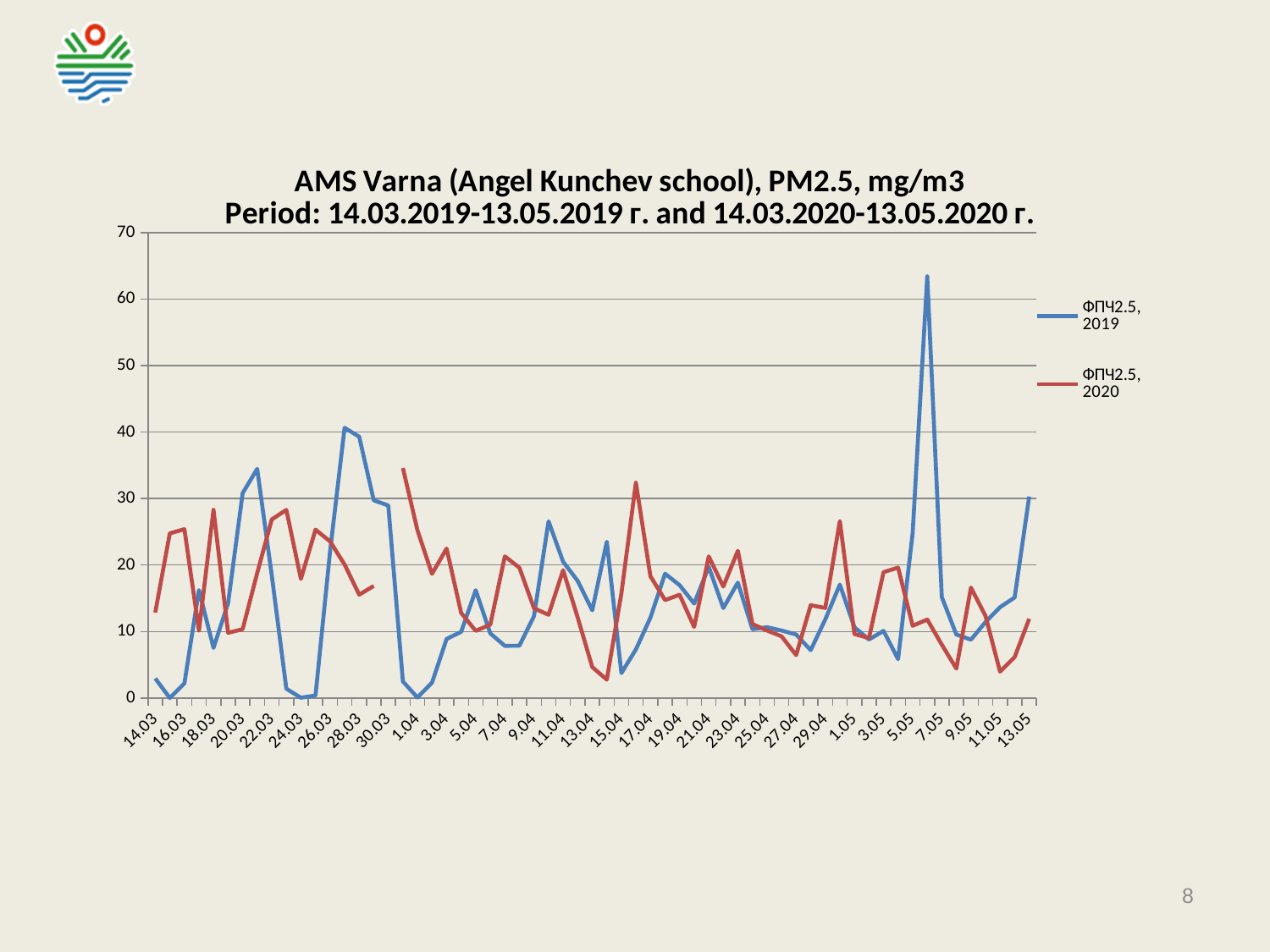

### Chart: AMS Varna (Angel Kunchev school), PM2.5, mg/m3
Period: 14.03.2019-13.05.2019 г. and 14.03.2020-13.05.2020 г.

| Category | ФПЧ2.5, 2019 | ФПЧ2.5, 2020 |
|---|---|---|
| 14.03 | 2.9518656730651855 | 12.848723411560059 |
| 15.03 | 0.002332499949261546 | 24.759227752685547 |
| 16.03 | 2.2008273601531982 | 25.39467430114746 |
| 17.03 | 16.221269607543945 | 10.151102066040039 |
| 18.03 | 7.5376176834106445 | 28.299192428588867 |
| 19.03 | 14.26533317565918 | 9.803837776184082 |
| 20.03 | 30.799434661865234 | 10.34416389465332 |
| 21.03 | 34.46783447265625 | 18.782550811767578 |
| 22.03 | 18.419710159301758 | 26.857582092285156 |
| 23.03 | 1.393934965133667 | 28.289398193359375 |
| 24.03 | 0.04416149854660034 | 17.905670166015625 |
| 25.03 | 0.378221720457077 | 25.3184871673584 |
| 26.03 | 22.016727447509766 | 23.55434226989746 |
| 27.03 | 40.645843505859375 | 20.073131561279297 |
| 28.03 | 39.29928970336914 | 15.53983211517334 |
| 29.03 | 29.73710823059082 | 16.8573055267334 |
| 30.03 | 28.957340240478516 | None |
| 31.03 | 2.4866256713867188 | 34.599205017089844 |
| 1.04 | 0.08050679415464401 | 25.233076095581055 |
| 2.04 | 2.3121330738067627 | 18.670307159423828 |
| 3.04 | 8.88938045501709 | 22.47294807434082 |
| 4.04 | 9.949962615966797 | 12.803446769714355 |
| 5.04 | 16.21350860595703 | 10.100872039794922 |
| 6.04 | 9.713980674743652 | 11.027599334716797 |
| 7.04 | 7.8417510986328125 | 21.304960250854492 |
| 8.0399999999999991 | 7.863575458526611 | 19.60015869140625 |
| 9.0399999999999991 | 12.311848640441895 | 13.491194725036621 |
| 10.039999999999999 | 26.577844619750977 | 12.519545555114746 |
| 11.04 | 20.502092361450195 | 19.219335556030273 |
| 12.04 | 17.61224365234375 | 12.106324195861816 |
| 13.04 | 13.186959266662598 | 4.656249523162842 |
| 14.04 | 23.494007110595703 | 2.7657220363616943 |
| 15.04 | 3.7491703033447266 | 15.737845420837402 |
| 16.04 | 7.305426597595215 | 32.38882064819336 |
| 17.04 | 12.095362663269043 | 18.3017578125 |
| 18.04 | 18.692874908447266 | 14.725814819335938 |
| 19.04 | 16.974645614624023 | 15.529516220092773 |
| 20.04 | 14.210771560668945 | 10.686119079589844 |
| 21.04 | 19.728532791137695 | 21.2916202545166 |
| 22.04 | 13.522820472717285 | 16.764423370361328 |
| 23.04 | 17.35639762878418 | 22.1375789642334 |
| 24.04 | 10.35387134552002 | 11.126526832580566 |
| 25.04 | 10.647046089172363 | 10.150651931762695 |
| 26.04 | 10.152859687805176 | 9.276037216186523 |
| 27.04 | 9.549209594726562 | 6.455672264099121 |
| 28.04 | 7.194063186645508 | 13.963359832763672 |
| 29.04 | 11.813314437866211 | 13.538922309875488 |
| 30.04 | 17.056968688964844 | 26.606582641601562 |
| 1.05 | 10.64599323272705 | 9.620881080627441 |
| 2.0499999999999998 | 8.800673484802246 | 9.016122817993164 |
| 3.05 | 10.099259376525879 | 18.926111221313477 |
| 4.05 | 5.832345008850098 | 19.609127044677734 |
| 5.05 | 24.80630874633789 | 10.862266540527344 |
| 6.05 | 63.42106246948242 | 11.796806335449219 |
| 7.05 | 15.17911148071289 | 8.021648406982422 |
| 8.0500000000000007 | 9.54495620727539 | 4.424729824066162 |
| 9.0500000000000007 | 8.772506713867188 | 16.603437423706055 |
| 10.050000000000001 | 11.420361518859863 | 12.346904754638672 |
| 11.05 | 13.65793228149414 | 3.9608757495880127 |
| 12.05 | 15.11803150177002 | 6.153658390045166 |
| 13.05 | 30.29416275024414 | 11.911240577697754 |
8